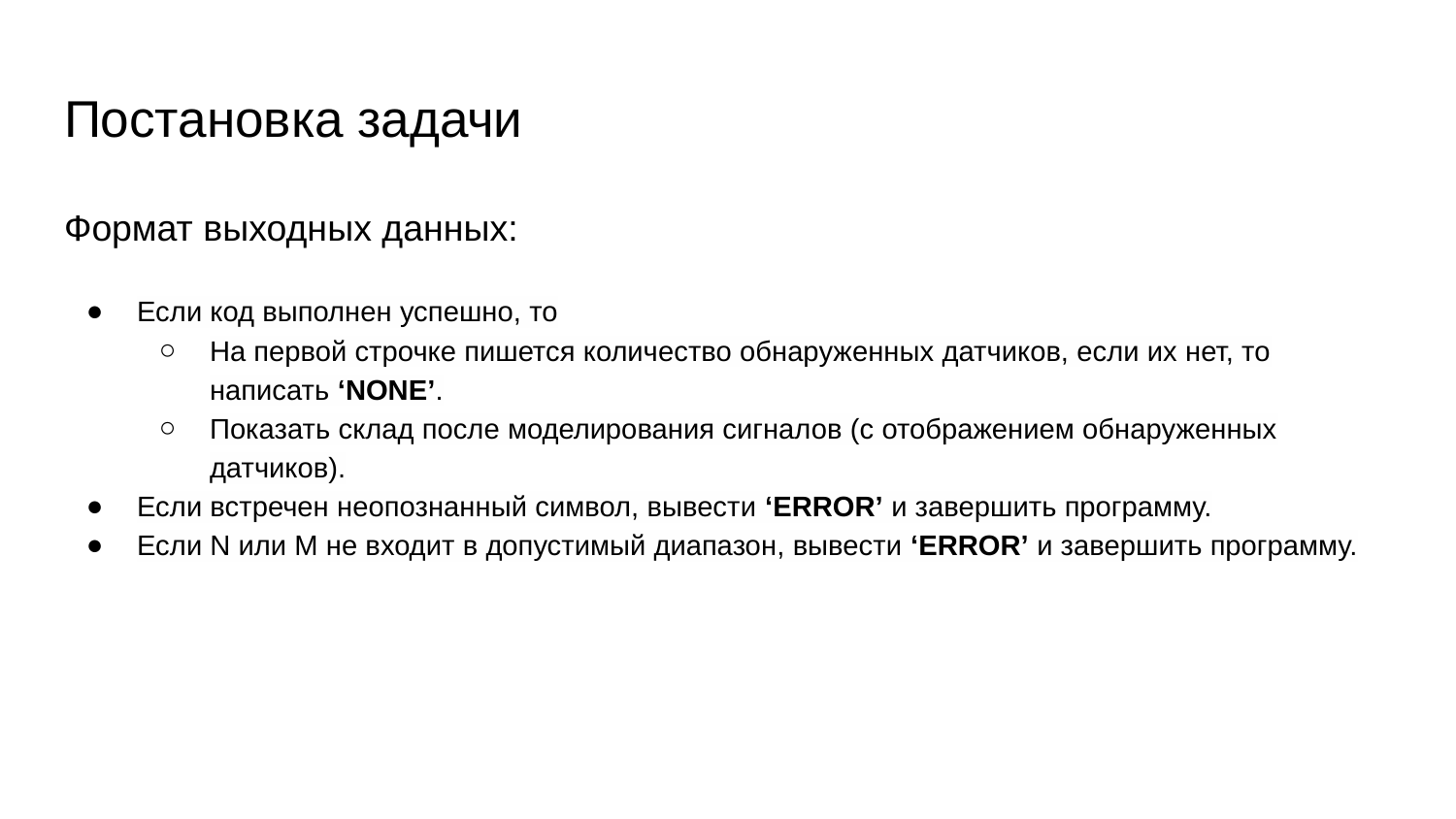

# Постановка задачи
Формат выходных данных:
Если код выполнен успешно, то
На первой строчке пишется количество обнаруженных датчиков, если их нет, то написать ‘NONE’.
Показать склад после моделирования сигналов (с отображением обнаруженных датчиков).
Если встречен неопознанный символ, вывести ‘ERROR’ и завершить программу.
Если N или M не входит в допустимый диапазон, вывести ‘ERROR’ и завершить программу.